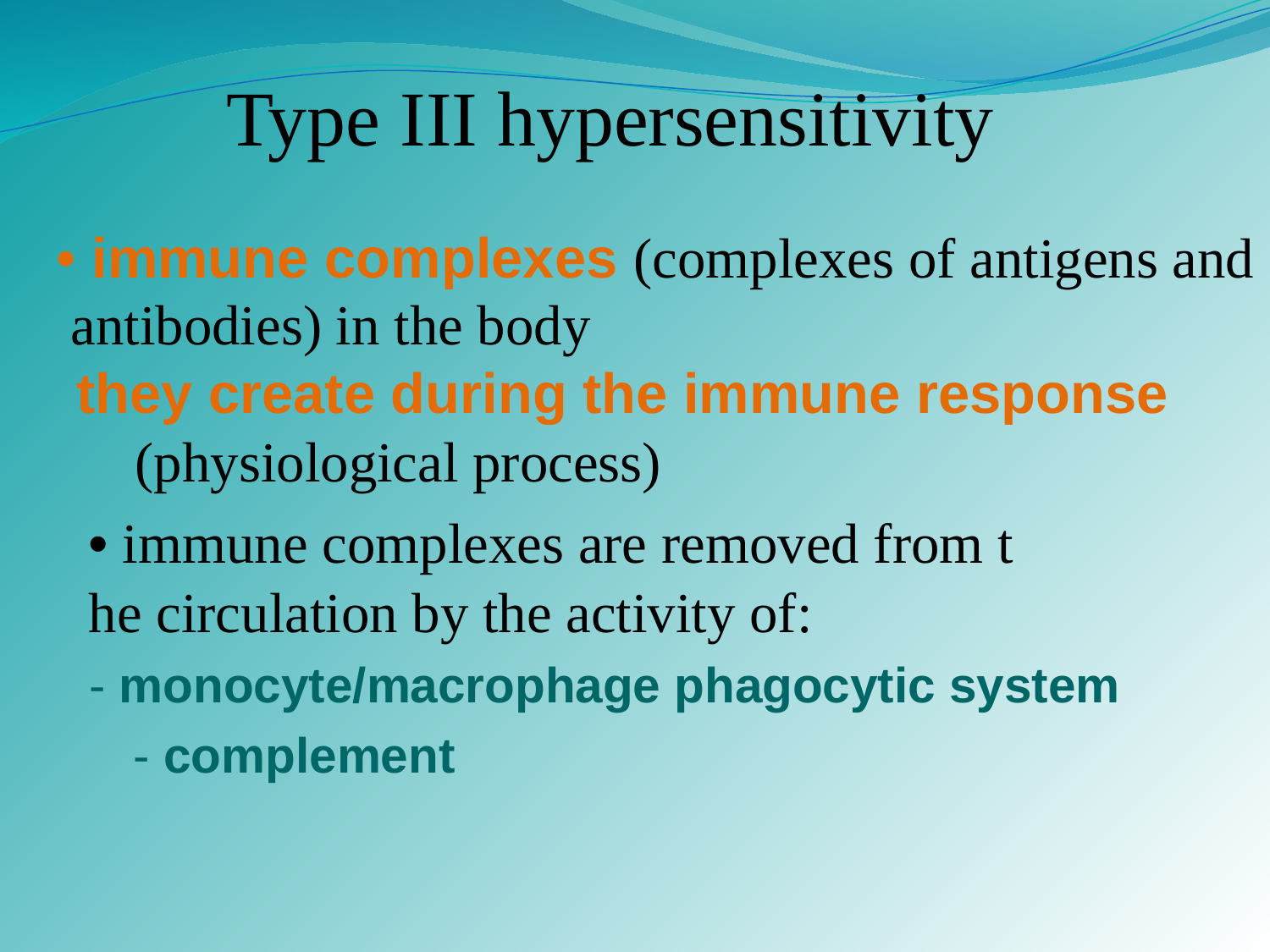

Type III hypersensitivity
• immune complexes (complexes of antigens and
 antibodies) in the body

they create during the immune response
(physiological process)
• immune complexes are removed from t
he circulation by the activity of:
- monocyte/macrophage phagocytic system
- complement